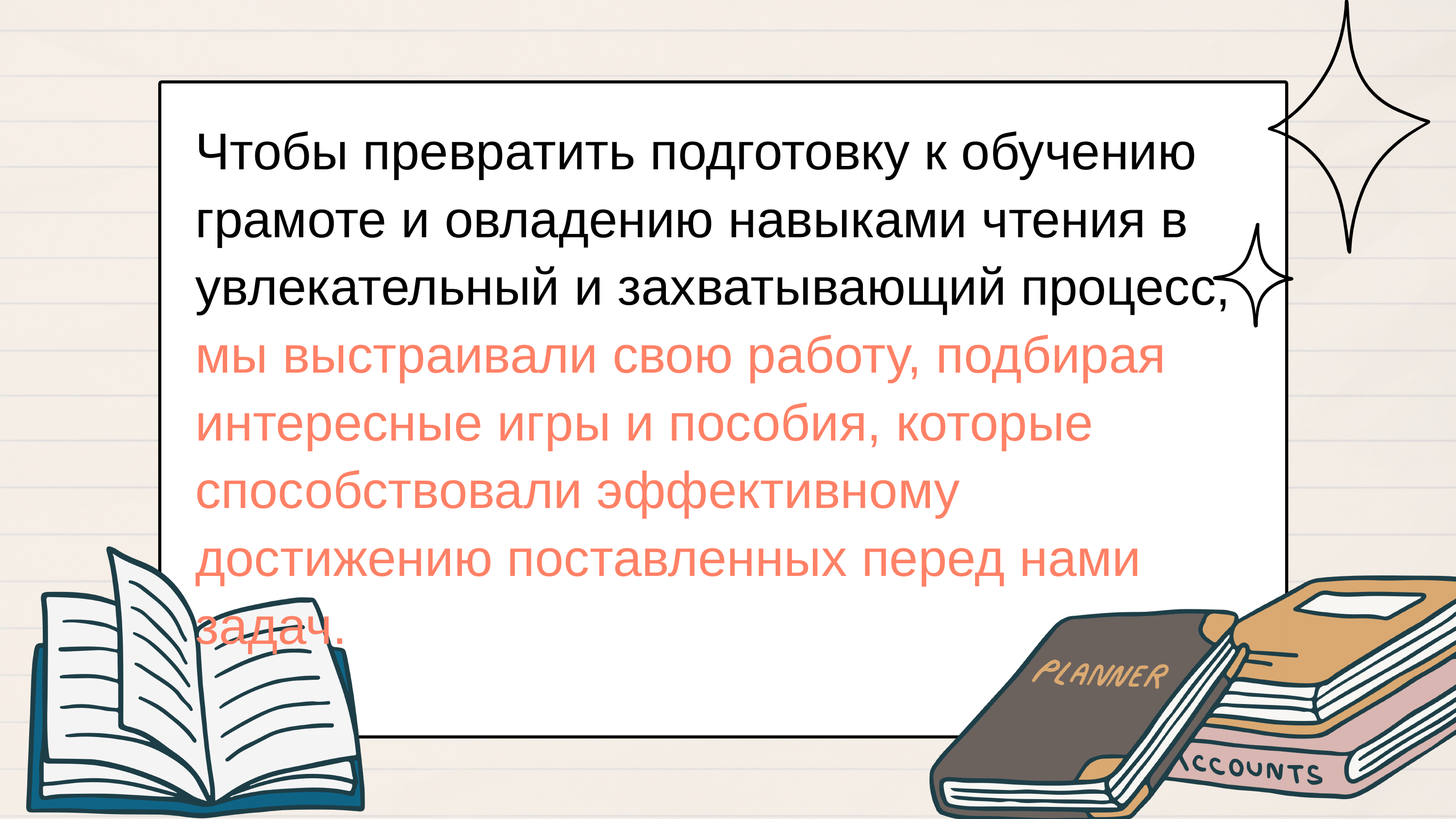

Чтобы превратить подготовку к обучению грамоте и овладению навыками чтения в увлекательный и захватывающий процесс, мы выстраивали свою работу, подбирая интересные игры и пособия, которые способствовали эффективному достижению поставленных перед нами задач.